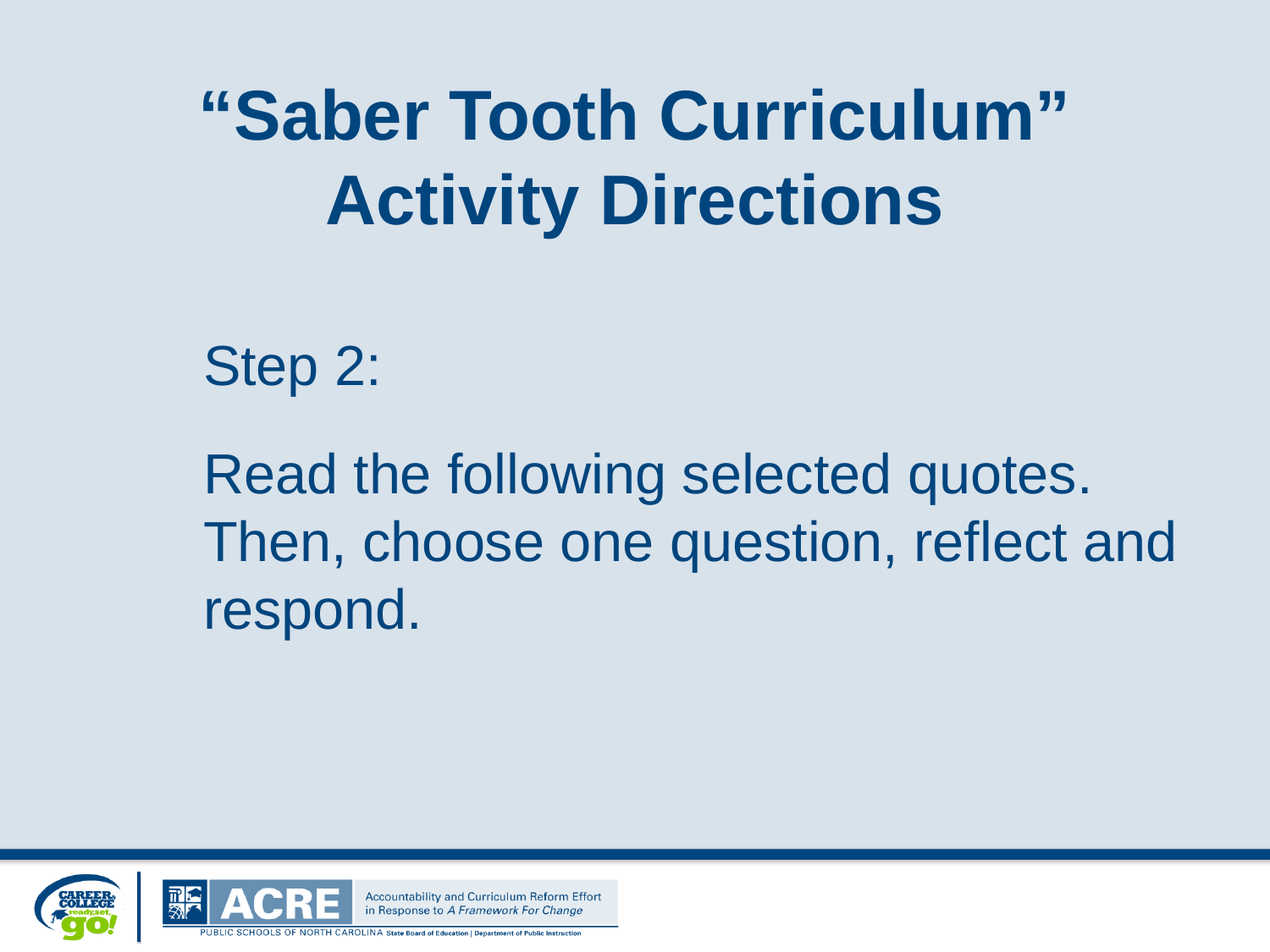

# “Saber Tooth Curriculum” Activity Directions

	Step 2:

	Read the following selected quotes.  	Then, choose one question, reflect and 	respond.